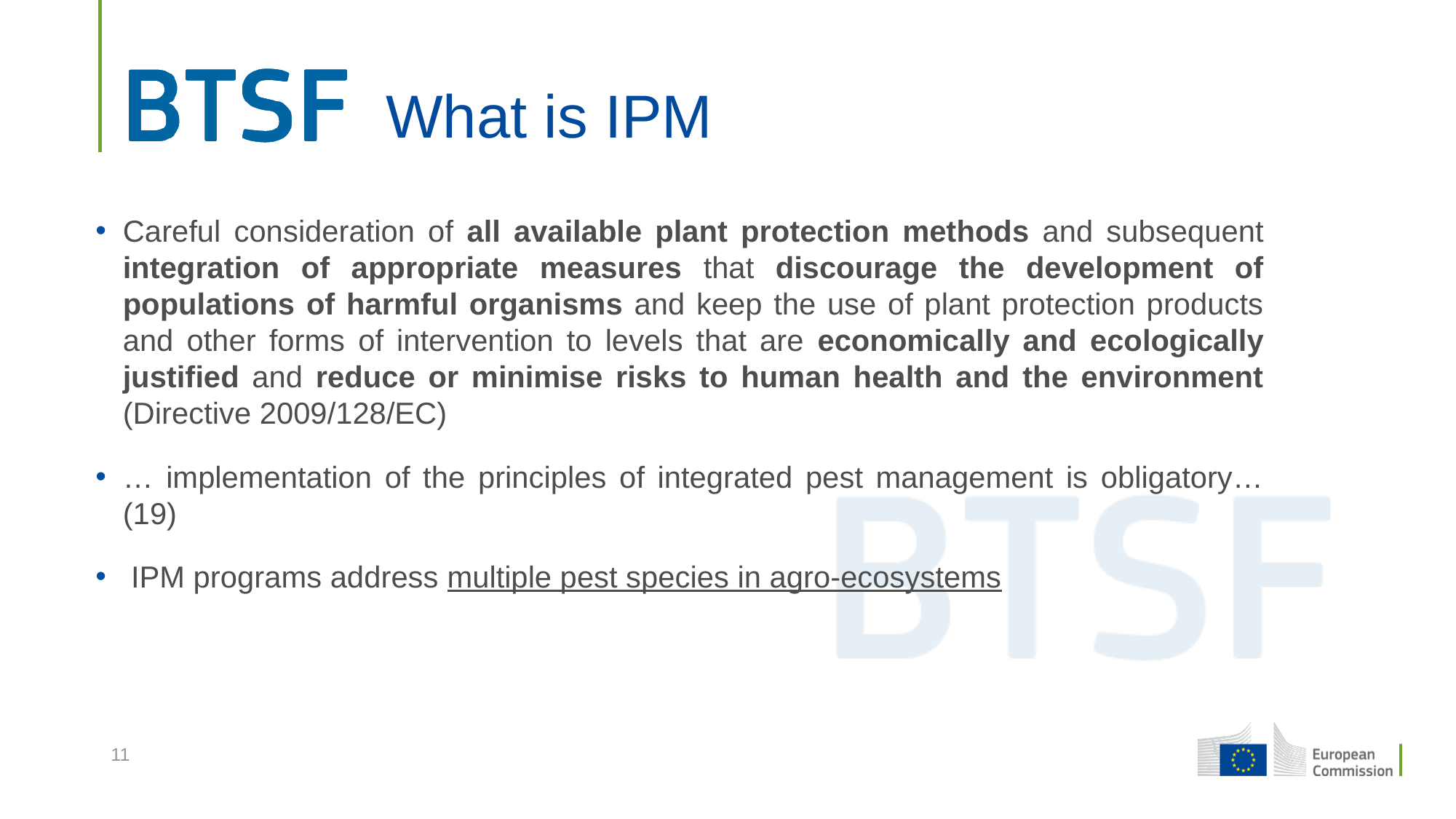

# What is IPM
Careful consideration of all available plant protection methods and subsequent integration of appropriate measures that discourage the development of populations of harmful organisms and keep the use of plant protection products and other forms of intervention to levels that are economically and ecologically justified and reduce or minimise risks to human health and the environment (Directive 2009/128/EC)
… implementation of the principles of integrated pest management is obligatory… (19)
 IPM programs address multiple pest species in agro-ecosystems

11